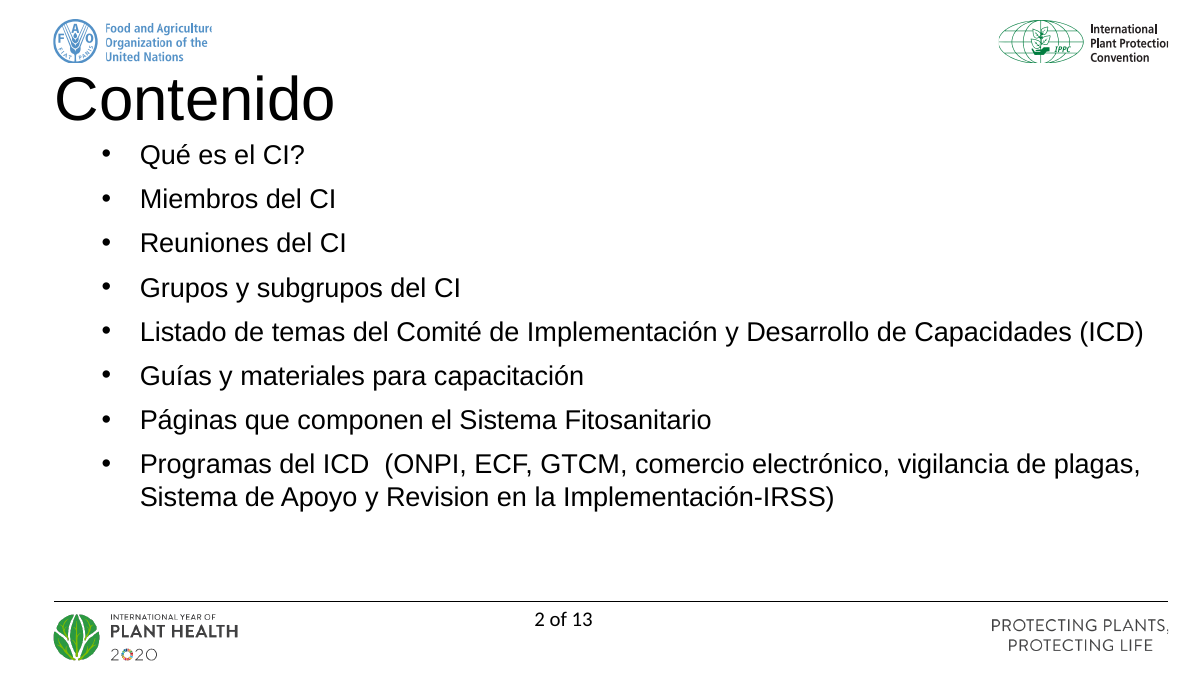

# Contenido
Qué es el CI?
Miembros del CI
Reuniones del CI
Grupos y subgrupos del CI
Listado de temas del Comité de Implementación y Desarrollo de Capacidades (ICD)
Guías y materiales para capacitación
Páginas que componen el Sistema Fitosanitario
Programas del ICD  (ONPI, ECF, GTCM, comercio electrónico, vigilancia de plagas, Sistema de Apoyo y Revision en la Implementación-IRSS)

2 of 13